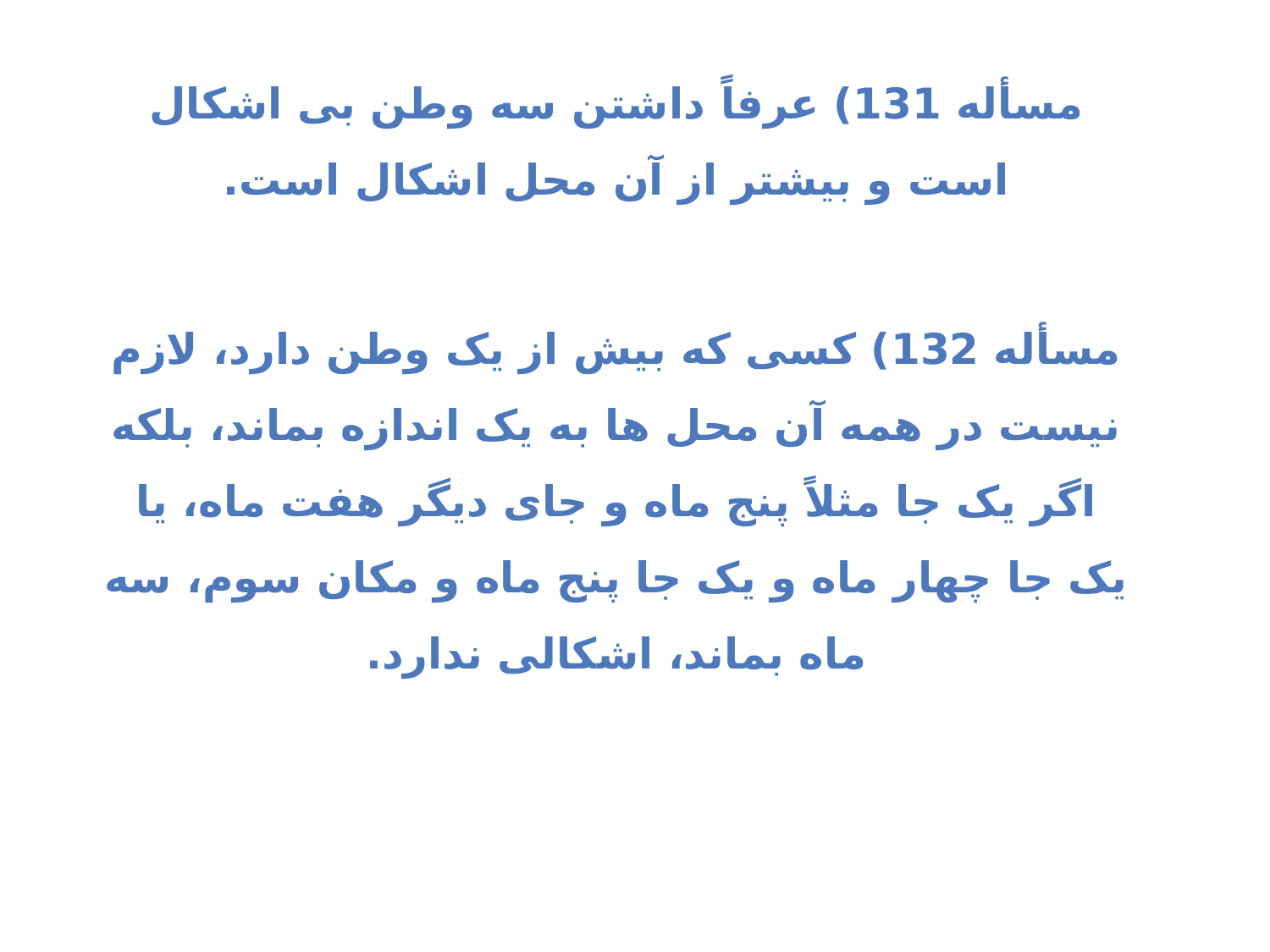

#
مسأله 131) عرفاً داشتن سه وطن بی اشکال است و بیشتر از آن محل اشکال است.

مسأله 132) کسی که بیش از یک وطن دارد، لازم نیست در همه آن محل ها به یک اندازه بماند، بلکه اگر یک جا مثلاً پنج ماه و جای دیگر هفت ماه، یا یک جا چهار ماه و یک جا پنج ماه و مکان سوم، سه ماه بماند، اشکالی ندارد.